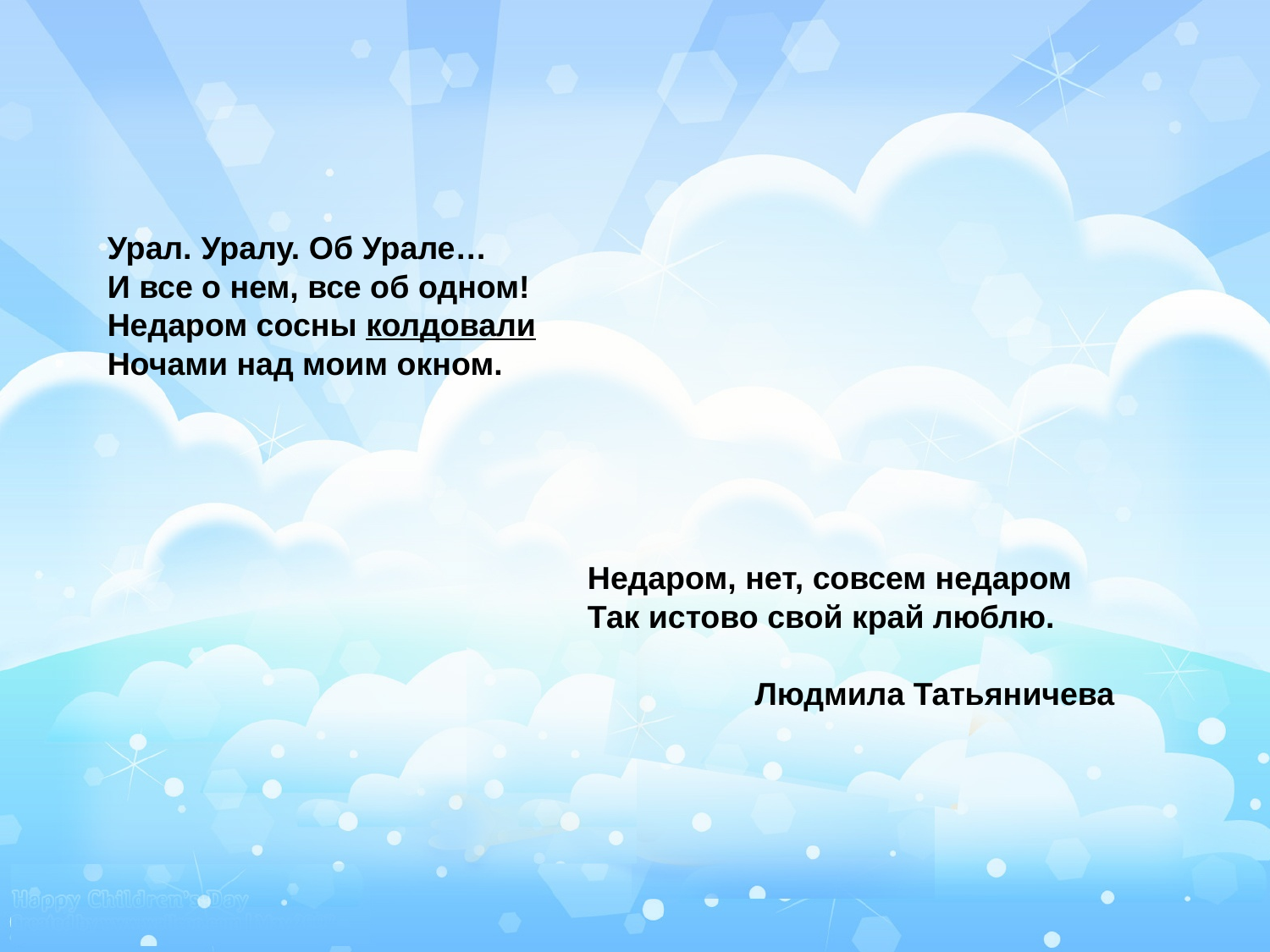

Урал. Уралу. Об Урале…
И все о нем, все об одном!
Недаром сосны колдовали
Ночами над моим окном.

Недаром, нет, совсем недаром
Так истово свой край люблю.

Людмила Татьяничева